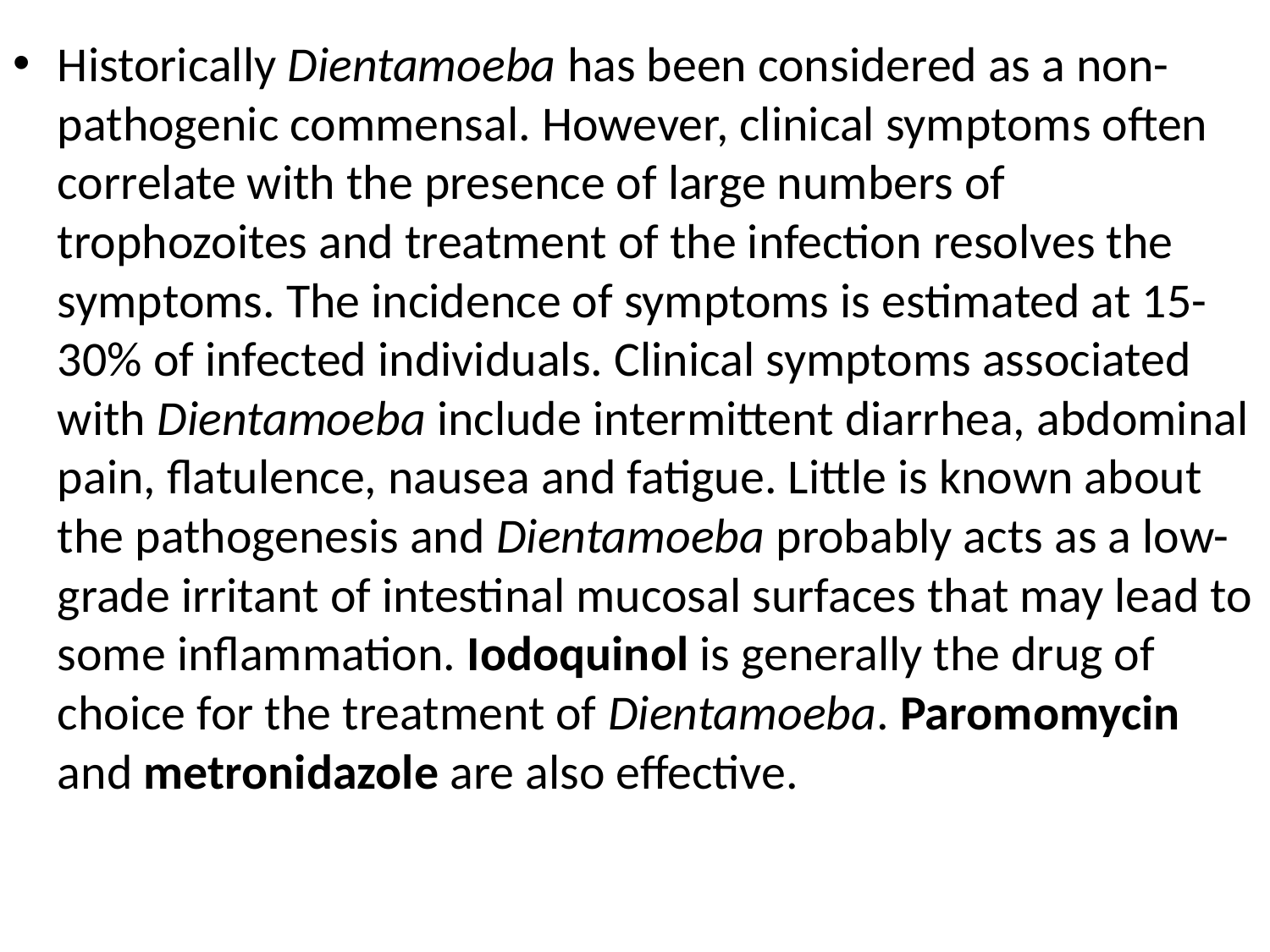

Historically Dientamoeba has been considered as a non-pathogenic commensal. However, clinical symptoms often correlate with the presence of large numbers of trophozoites and treatment of the infection resolves the symptoms. The incidence of symptoms is estimated at 15-30% of infected individuals. Clinical symptoms associated with Dientamoeba include intermittent diarrhea, abdominal pain, flatulence, nausea and fatigue. Little is known about the pathogenesis and Dientamoeba probably acts as a low-grade irritant of intestinal mucosal surfaces that may lead to some inflammation. Iodoquinol is generally the drug of choice for the treatment of Dientamoeba. Paromomycin and metronidazole are also effective.